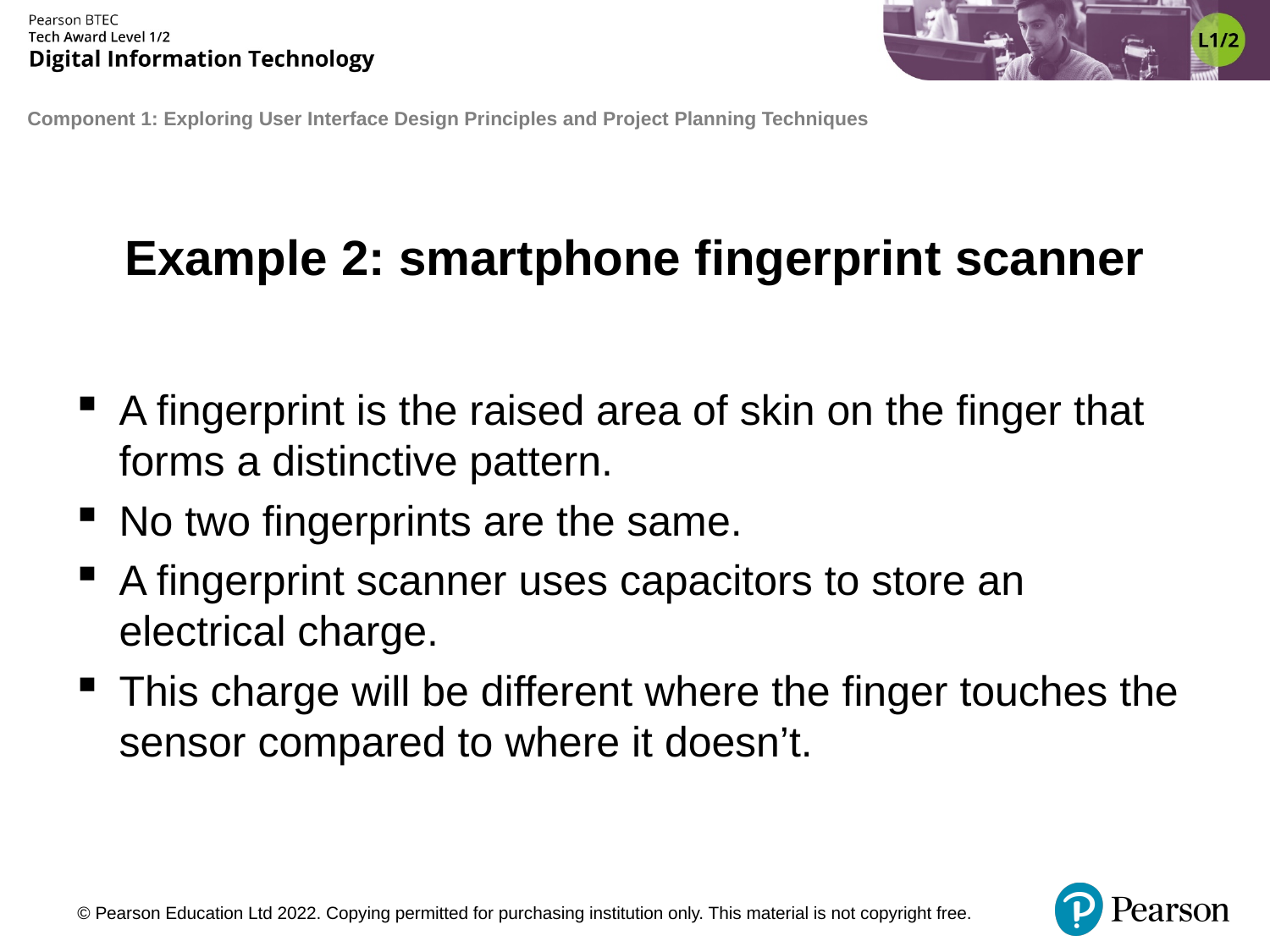

# Example 2: smartphone fingerprint scanner

A fingerprint is the raised area of skin on the finger that forms a distinctive pattern.
No two fingerprints are the same.
A fingerprint scanner uses capacitors to store an electrical charge.
This charge will be different where the finger touches the sensor compared to where it doesn’t.